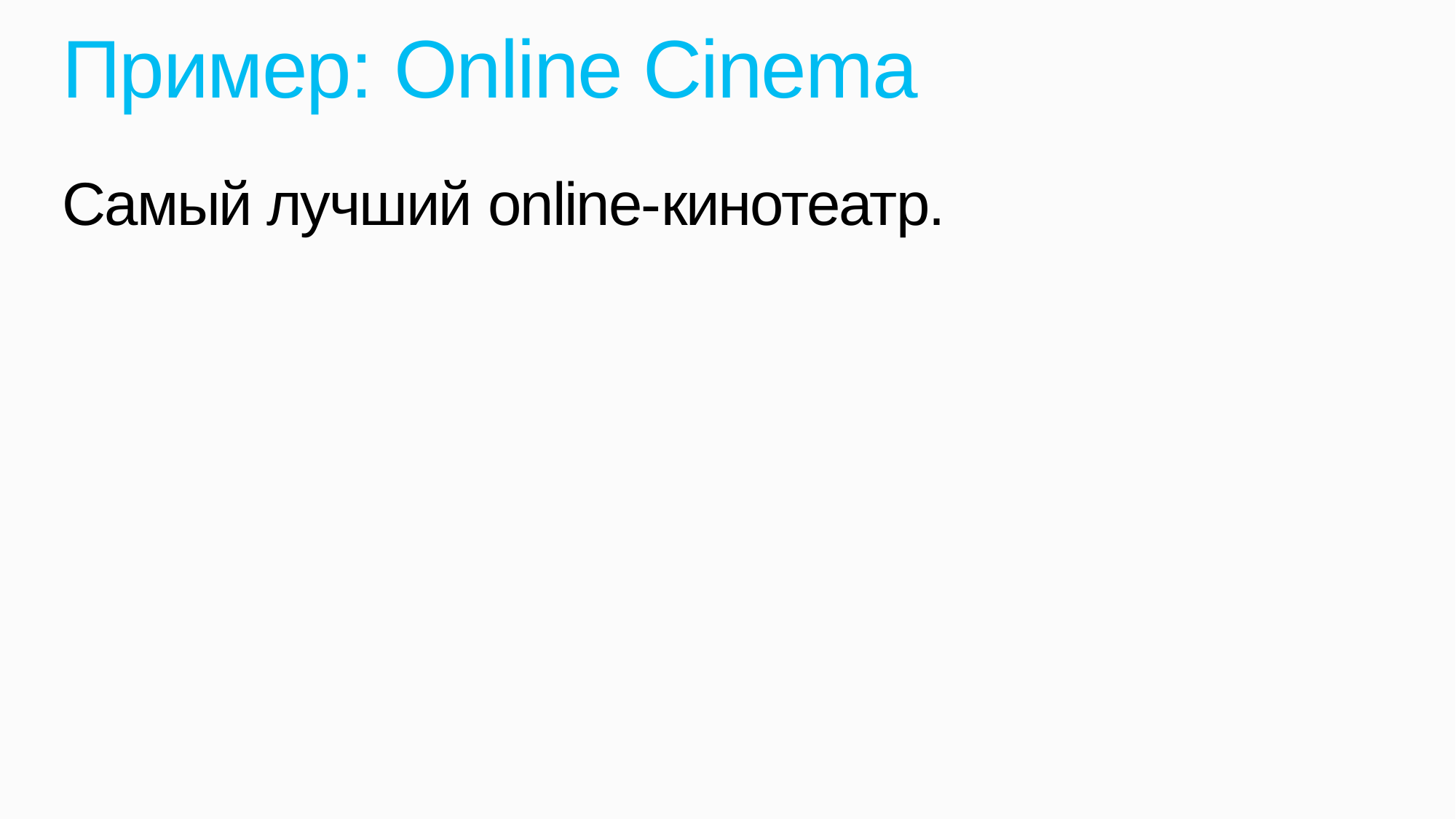

# Пример: Online Cinema
Самый лучший online-кинотеатр.